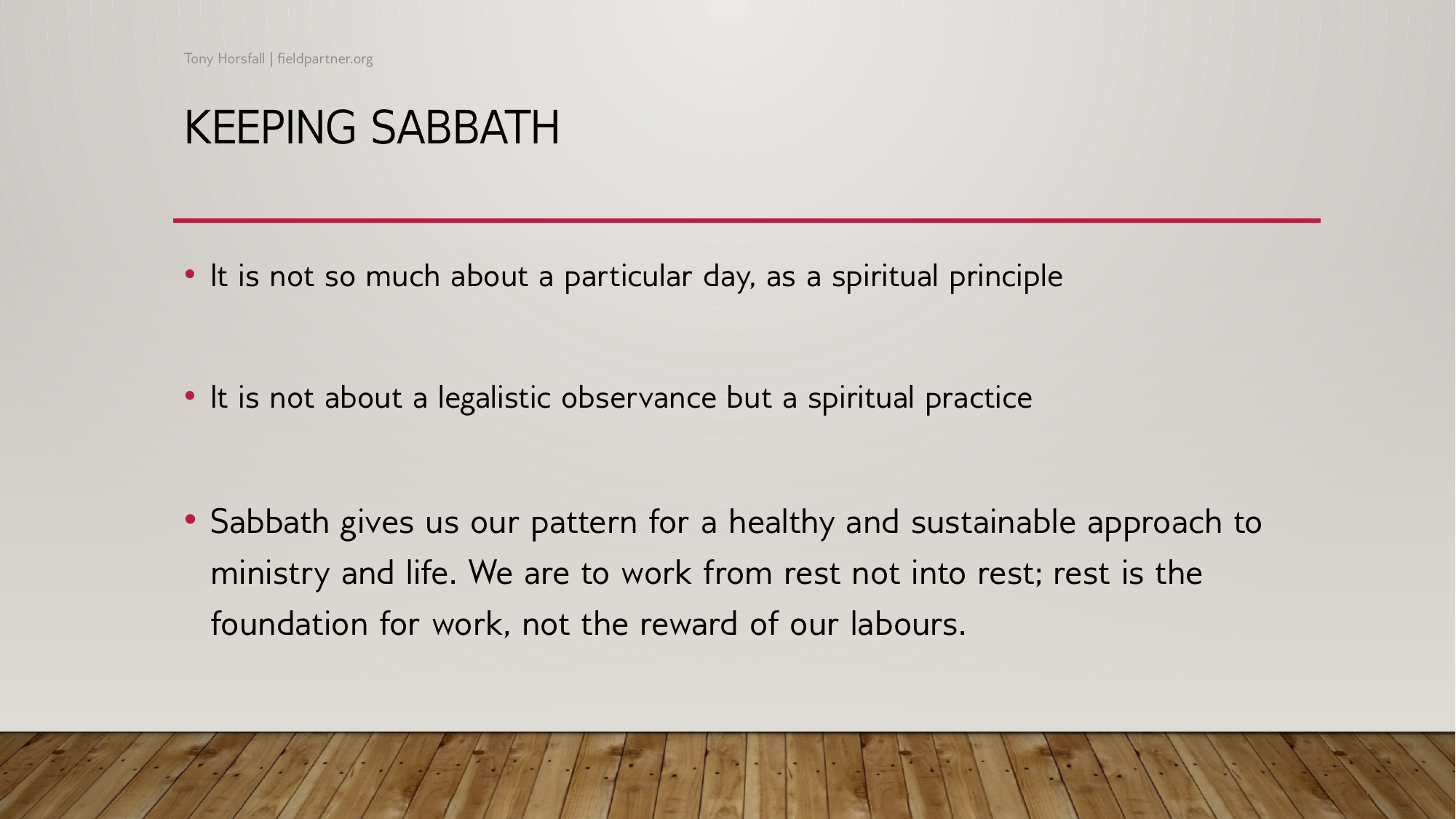

Tony Horsfall | fieldpartner.org
# Keeping sabbath
It is not so much about a particular day, as a spiritual principle

It is not about a legalistic observance but a spiritual practice

Sabbath gives us our pattern for a healthy and sustainable approach to ministry and life. We are to work from rest not into rest; rest is the foundation for work, not the reward of our labours.